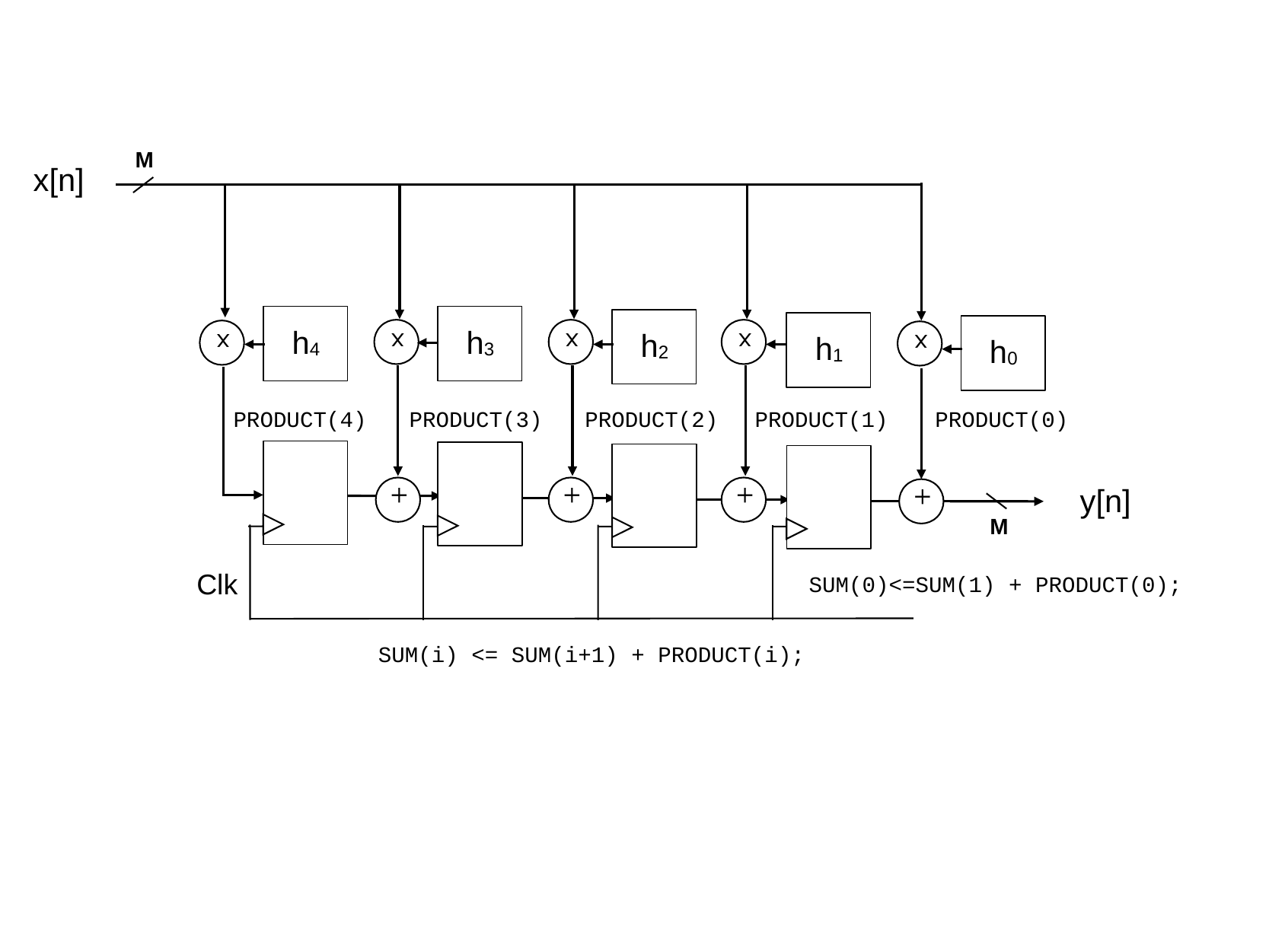

M
x[n]

h4

h3

h2

h1

h0
x

x

x

x

x

PRODUCT(4)
PRODUCT(3)
PRODUCT(2)
PRODUCT(1)
PRODUCT(0)

+

+

+

+
y[n]
M

SUM(0)<=SUM(1) + PRODUCT(0);
Clk

SUM(i) <= SUM(i+1) + PRODUCT(i);